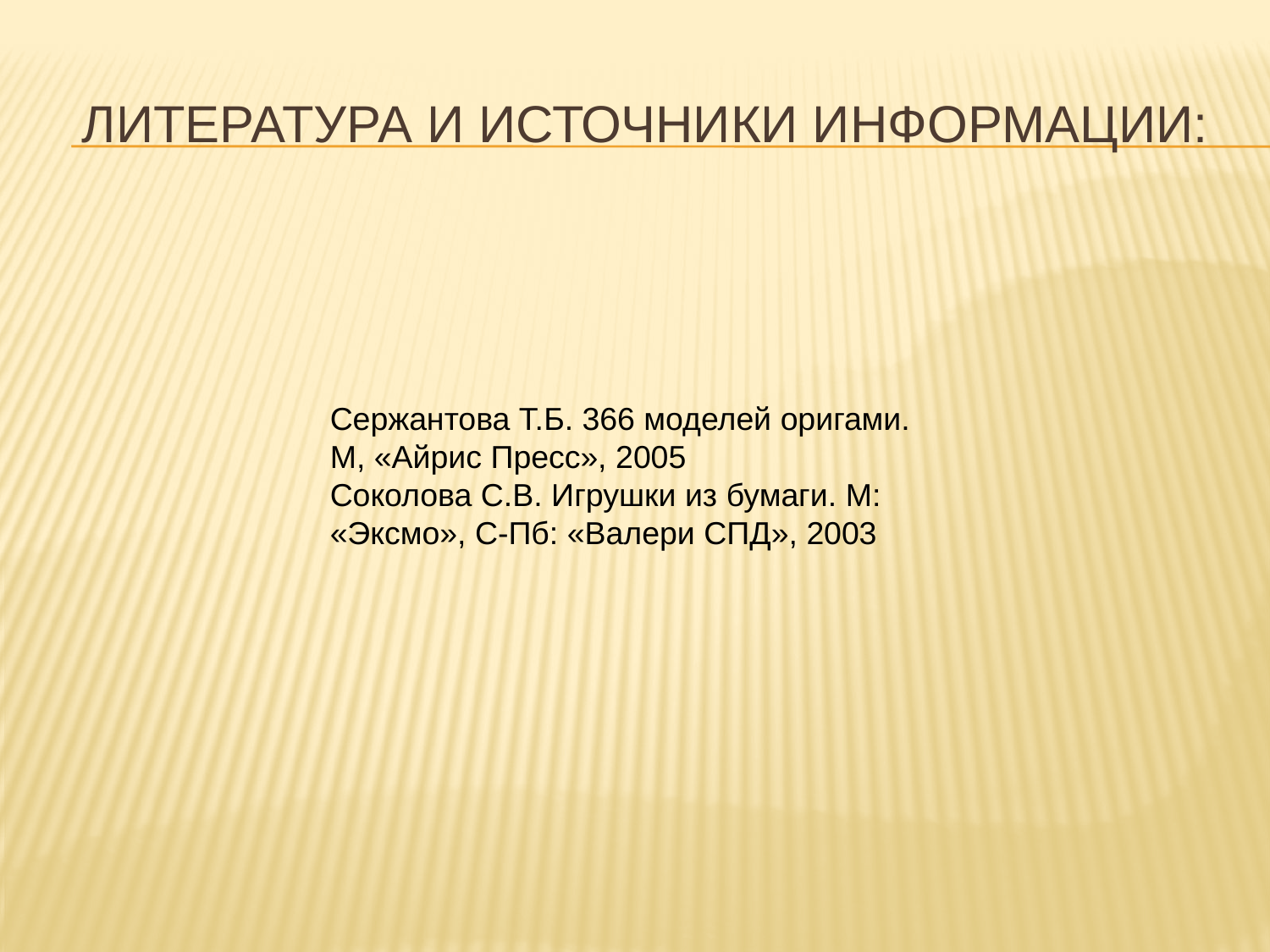

# Литература и источники информации:
Сержантова Т.Б. 366 моделей оригами. М, «Айрис Пресс», 2005
Соколова С.В. Игрушки из бумаги. М: «Эксмо», С-Пб: «Валери СПД», 2003